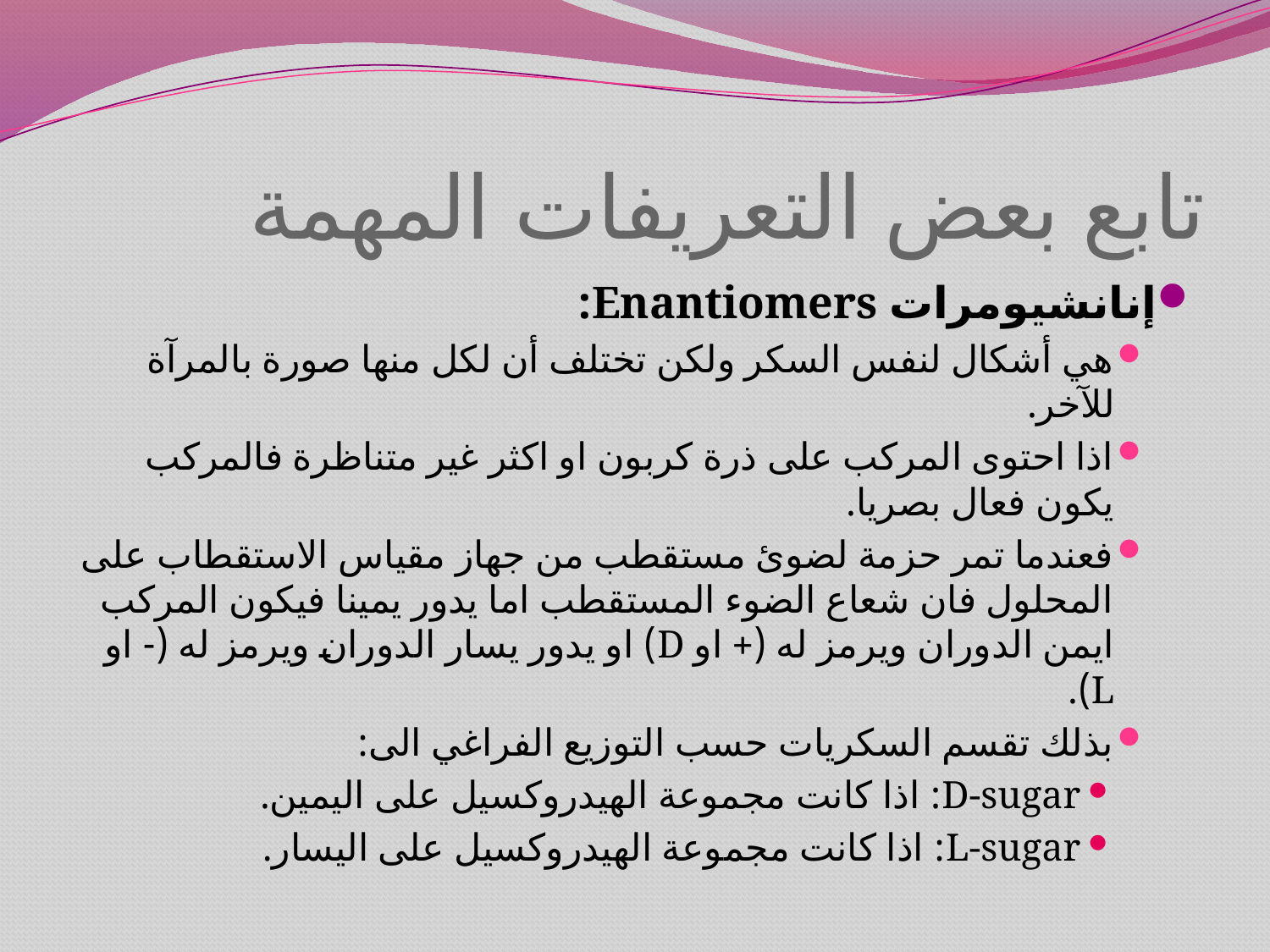

# تابع بعض التعريفات المهمة
إنانشيومرات Enantiomers:
هي أشكال لنفس السكر ولكن تختلف أن لكل منها صورة بالمرآة للآخر.
اذا احتوى المركب على ذرة كربون او اكثر غير متناظرة فالمركب يكون فعال بصريا.
فعندما تمر حزمة لضوئ مستقطب من جهاز مقياس الاستقطاب على المحلول فان شعاع الضوء المستقطب اما يدور يمينا فيكون المركب ايمن الدوران ويرمز له (+ او D) او يدور يسار الدوران ويرمز له (- او L).
بذلك تقسم السكريات حسب التوزيع الفراغي الى:
D-sugar: اذا كانت مجموعة الهيدروكسيل على اليمين.
L-sugar: اذا كانت مجموعة الهيدروكسيل على اليسار.